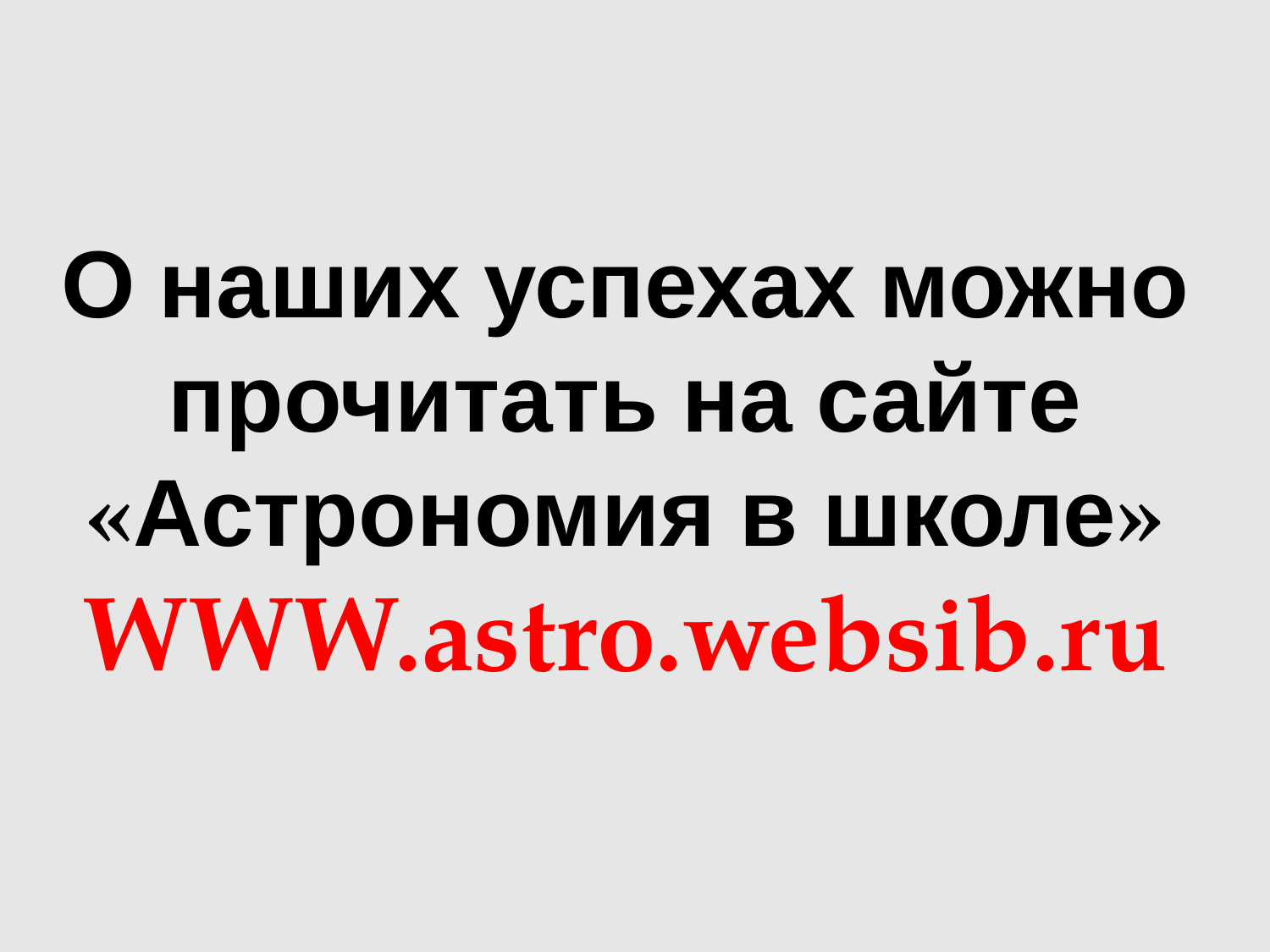

О наших успехах можно прочитать на сайте «Астрономия в школе» WWW.astro.websib.ru